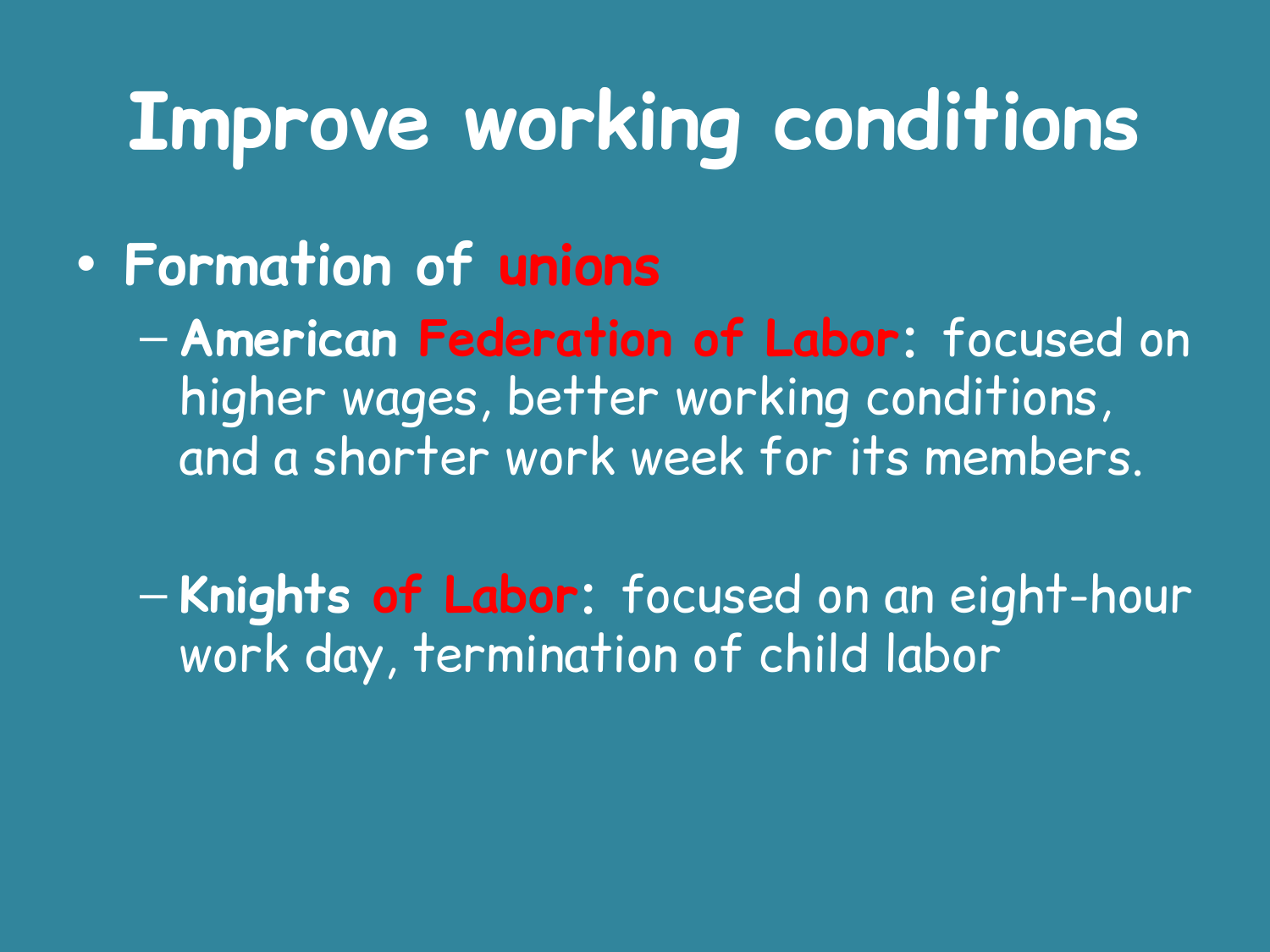

# Improve working conditions
Formation of unions
American Federation of Labor: focused on higher wages, better working conditions, and a shorter work week for its members.

Knights of Labor: focused on an eight-hour work day, termination of child labor